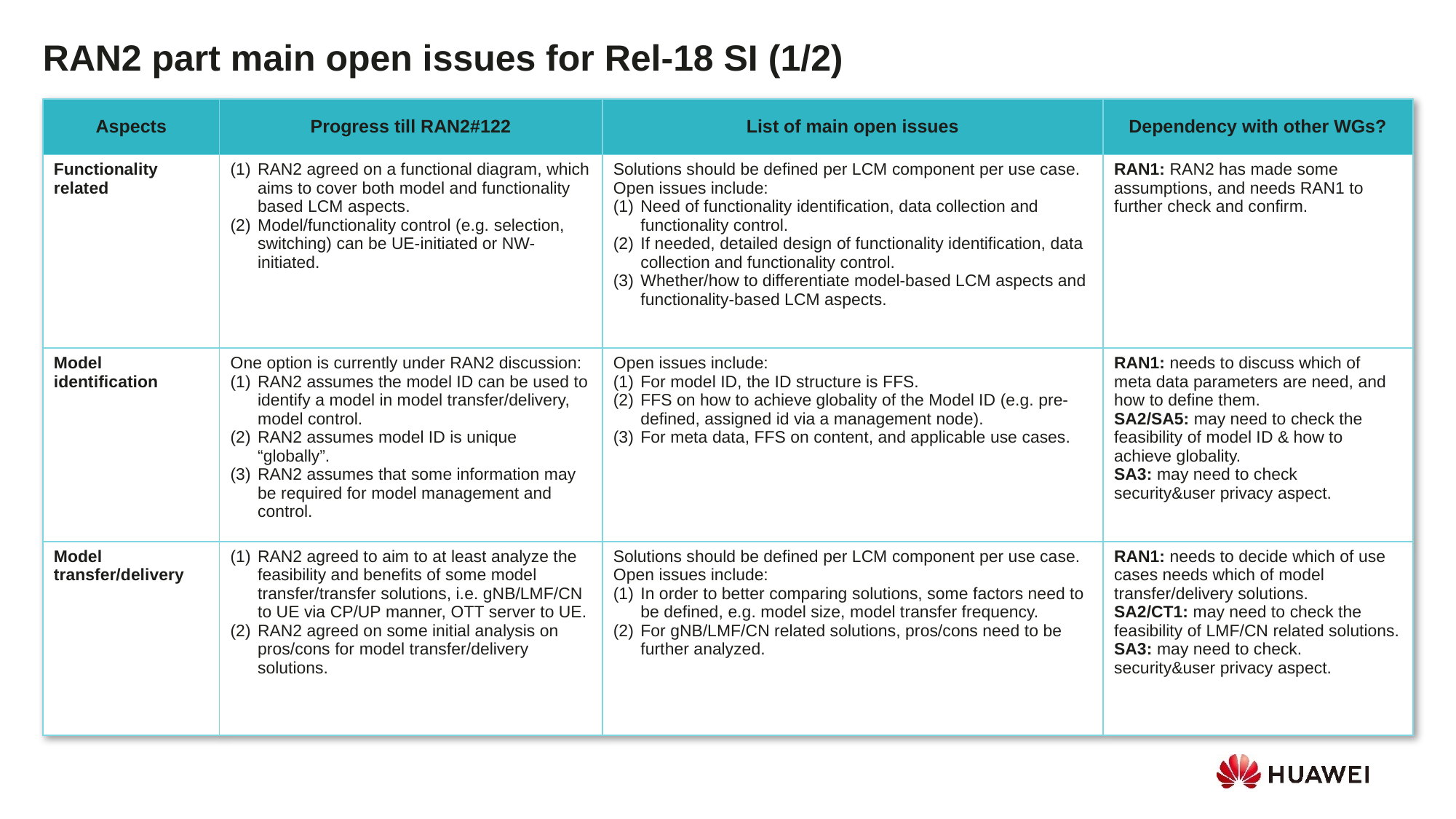

RAN2 part main open issues for Rel-18 SI (1/2)
| Aspects | Progress till RAN2#122 | List of main open issues | Dependency with other WGs? |
| --- | --- | --- | --- |
| Functionality related | RAN2 agreed on a functional diagram, which aims to cover both model and functionality based LCM aspects. Model/functionality control (e.g. selection, switching) can be UE-initiated or NW-initiated. | Solutions should be defined per LCM component per use case. Open issues include: Need of functionality identification, data collection and functionality control. If needed, detailed design of functionality identification, data collection and functionality control. Whether/how to differentiate model-based LCM aspects and functionality-based LCM aspects. | RAN1: RAN2 has made some assumptions, and needs RAN1 to further check and confirm. |
| Model identification | One option is currently under RAN2 discussion: RAN2 assumes the model ID can be used to identify a model in model transfer/delivery, model control. RAN2 assumes model ID is unique “globally”. RAN2 assumes that some information may be required for model management and control. | Open issues include: For model ID, the ID structure is FFS. FFS on how to achieve globality of the Model ID (e.g. pre-defined, assigned id via a management node). For meta data, FFS on content, and applicable use cases. | RAN1: needs to discuss which of meta data parameters are need, and how to define them. SA2/SA5: may need to check the feasibility of model ID & how to achieve globality. SA3: may need to check security&user privacy aspect. |
| Model transfer/delivery | RAN2 agreed to aim to at least analyze the feasibility and benefits of some model transfer/transfer solutions, i.e. gNB/LMF/CN to UE via CP/UP manner, OTT server to UE. RAN2 agreed on some initial analysis on pros/cons for model transfer/delivery solutions. | Solutions should be defined per LCM component per use case. Open issues include: In order to better comparing solutions, some factors need to be defined, e.g. model size, model transfer frequency. For gNB/LMF/CN related solutions, pros/cons need to be further analyzed. | RAN1: needs to decide which of use cases needs which of model transfer/delivery solutions. SA2/CT1: may need to check the feasibility of LMF/CN related solutions. SA3: may need to check. security&user privacy aspect. |